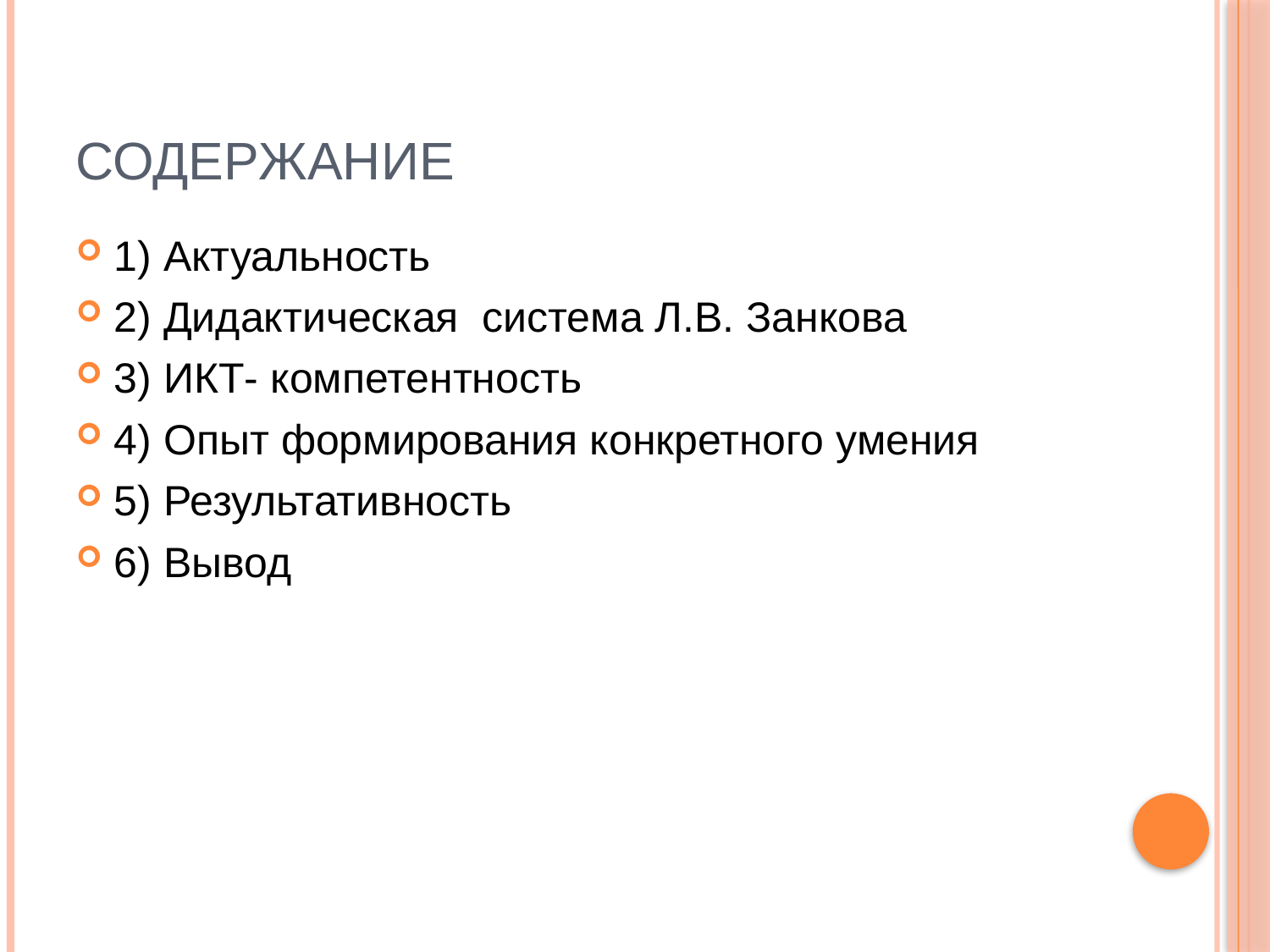

# Содержание
1) Актуальность
2) Дидактическая  система Л.В. Занкова
3) ИКТ- компетентность
4) Опыт формирования конкретного умения
5) Результативность
6) Вывод